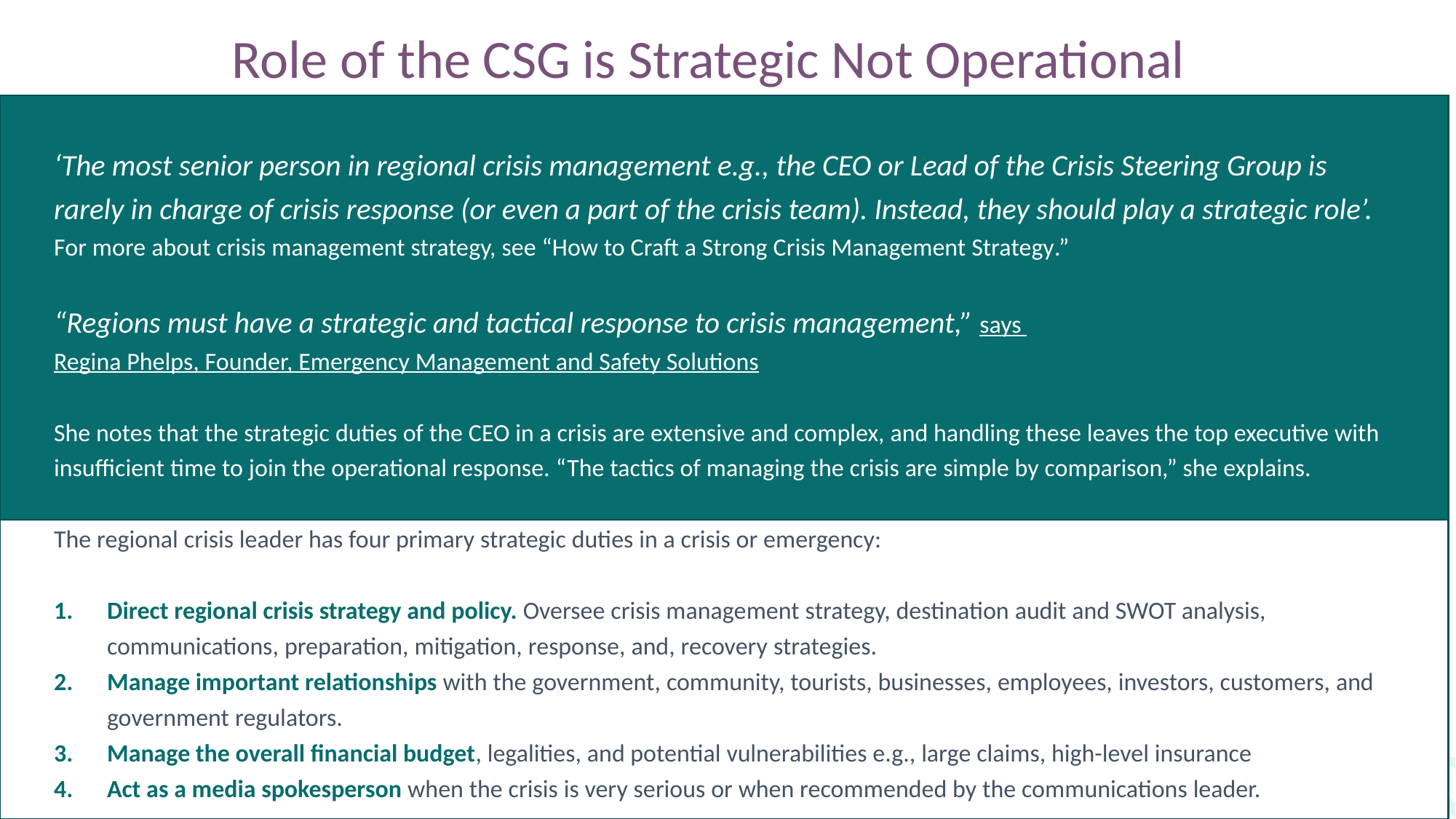

Role of the CSG is Strategic Not Operational

‘The most senior person in regional crisis management e.g., the CEO or Lead of the Crisis Steering Group is rarely in charge of crisis response (or even a part of the crisis team). Instead, they should play a strategic role’.
For more about crisis management strategy, see “How to Craft a Strong Crisis Management Strategy.”

“Regions must have a strategic and tactical response to crisis management,” says Regina Phelps, Founder, Emergency Management and Safety Solutions

She notes that the strategic duties of the CEO in a crisis are extensive and complex, and handling these leaves the top executive with insufficient time to join the operational response. “The tactics of managing the crisis are simple by comparison,” she explains.

The regional crisis leader has four primary strategic duties in a crisis or emergency:

Direct regional crisis strategy and policy. Oversee crisis management strategy, destination audit and SWOT analysis, communications, preparation, mitigation, response, and, recovery strategies.
Manage important relationships with the government, community, tourists, businesses, employees, investors, customers, and government regulators.
Manage the overall financial budget, legalities, and potential vulnerabilities e.g., large claims, high-level insurance
Act as a media spokesperson when the crisis is very serious or when recommended by the communications leader.